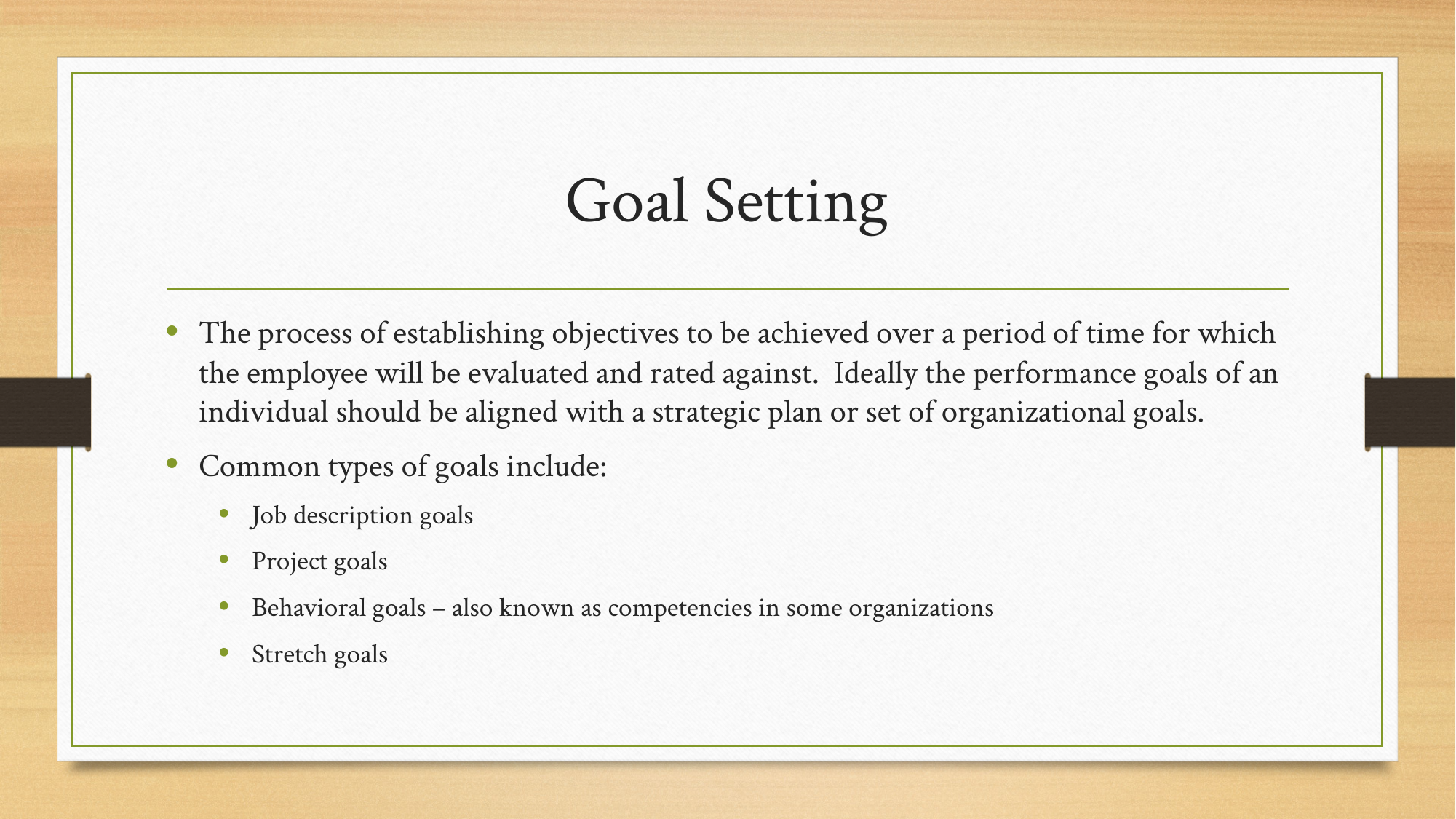

# Goal Setting
The process of establishing objectives to be achieved over a period of time for which the employee will be evaluated and rated against.  Ideally the performance goals of an individual should be aligned with a strategic plan or set of organizational goals.
Common types of goals include:
Job description goals
Project goals
Behavioral goals – also known as competencies in some organizations
Stretch goals